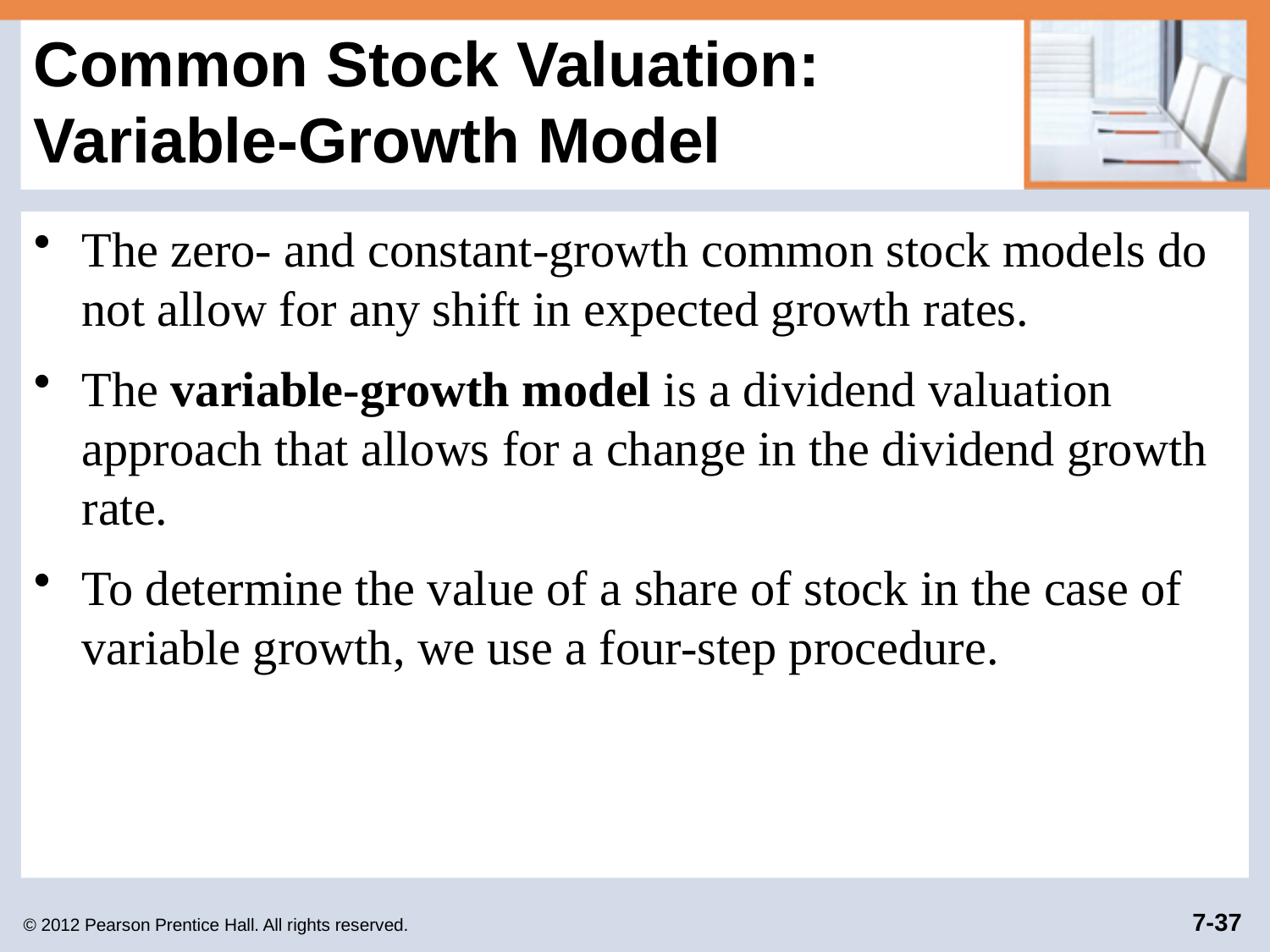

# Common Stock Valuation: Variable-Growth Model
The zero- and constant-growth common stock models do not allow for any shift in expected growth rates.
The variable-growth model is a dividend valuation approach that allows for a change in the dividend growth rate.
To determine the value of a share of stock in the case of variable growth, we use a four-step procedure.
© 2012 Pearson Prentice Hall. All rights reserved.
7-37